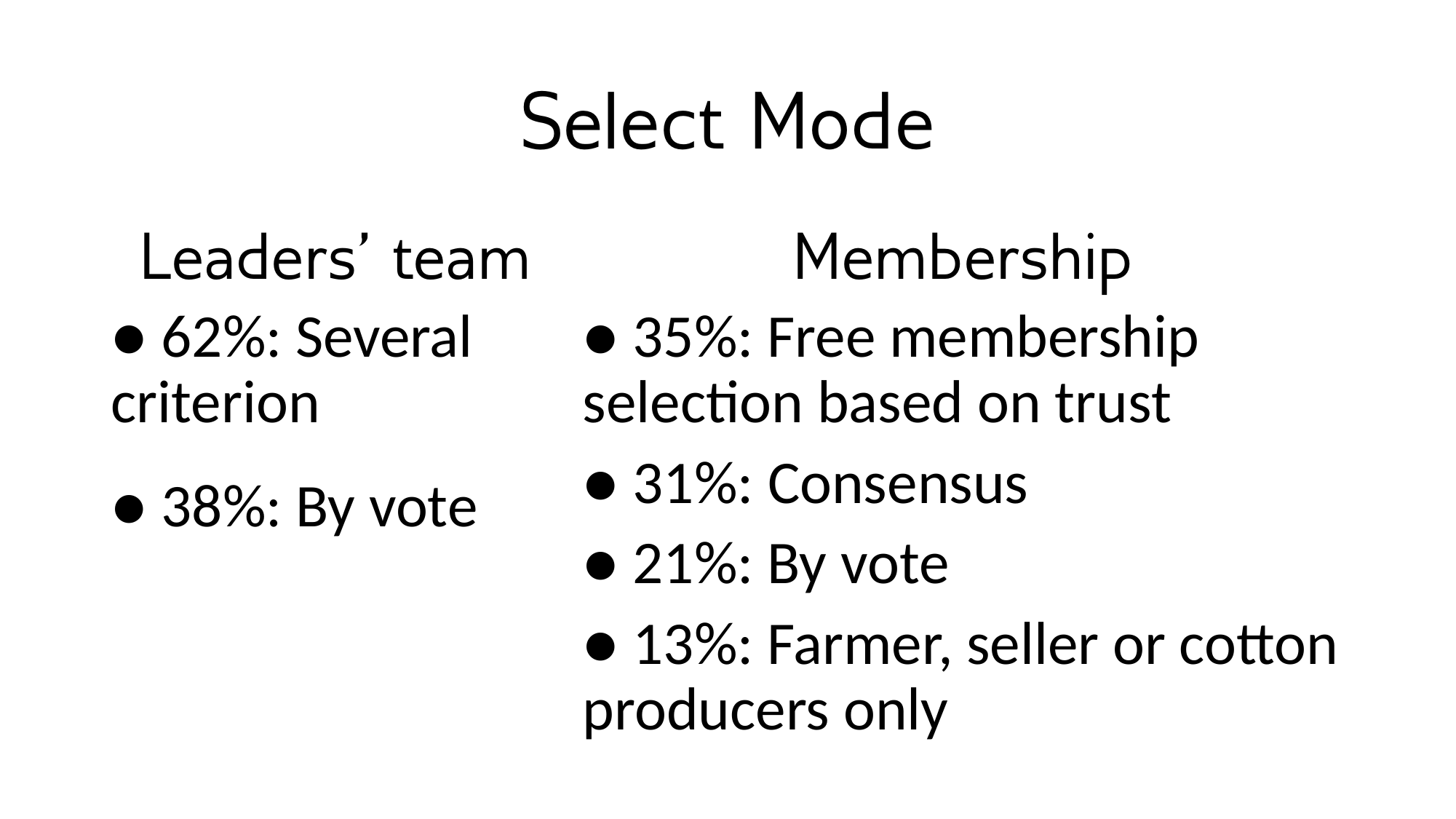

# Select Mode
Leaders’ team
Membership
● 62%: Several criterion

● 38%: By vote
● 35%: Free membership selection based on trust
● 31%: Consensus
● 21%: By vote
● 13%: Farmer, seller or cotton producers only